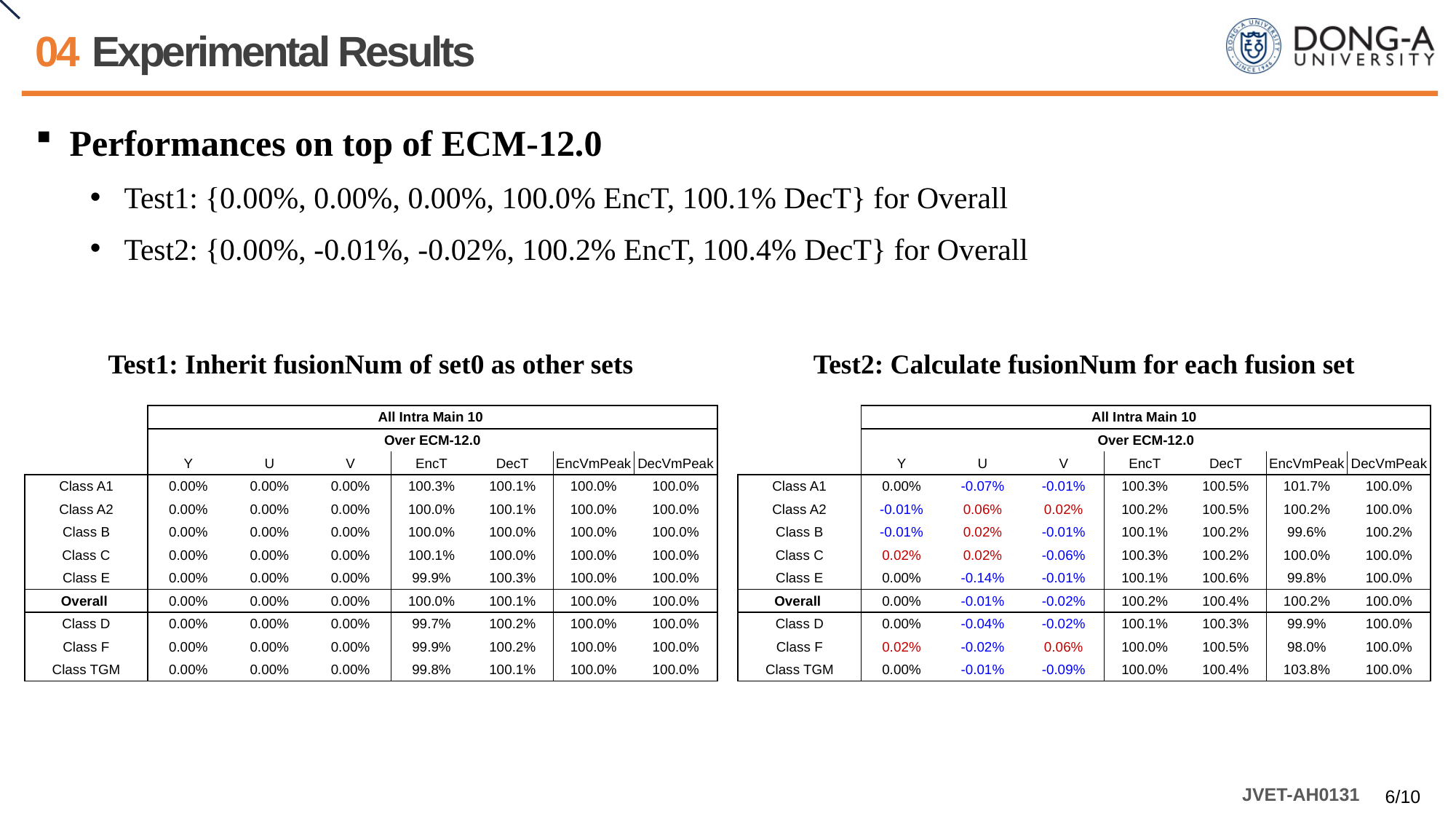

# 04 Experimental Results
Performances on top of ECM-12.0
Test1: {0.00%, 0.00%, 0.00%, 100.0% EncT, 100.1% DecT} for Overall
Test2: {0.00%, -0.01%, -0.02%, 100.2% EncT, 100.4% DecT} for Overall
Test1: Inherit fusionNum of set0 as other sets
Test2: Calculate fusionNum for each fusion set
|  | All Intra Main 10 |  |  |  |  |  |  |
| --- | --- | --- | --- | --- | --- | --- | --- |
|  | Over ECM-12.0 |  |  |  |  |  |  |
|  | Y | U | V | EncT | DecT | EncVmPeak | DecVmPeak |
| Class A1 | 0.00% | 0.00% | 0.00% | 100.3% | 100.1% | 100.0% | 100.0% |
| Class A2 | 0.00% | 0.00% | 0.00% | 100.0% | 100.1% | 100.0% | 100.0% |
| Class B | 0.00% | 0.00% | 0.00% | 100.0% | 100.0% | 100.0% | 100.0% |
| Class C | 0.00% | 0.00% | 0.00% | 100.1% | 100.0% | 100.0% | 100.0% |
| Class E | 0.00% | 0.00% | 0.00% | 99.9% | 100.3% | 100.0% | 100.0% |
| Overall | 0.00% | 0.00% | 0.00% | 100.0% | 100.1% | 100.0% | 100.0% |
| Class D | 0.00% | 0.00% | 0.00% | 99.7% | 100.2% | 100.0% | 100.0% |
| Class F | 0.00% | 0.00% | 0.00% | 99.9% | 100.2% | 100.0% | 100.0% |
| Class TGM | 0.00% | 0.00% | 0.00% | 99.8% | 100.1% | 100.0% | 100.0% |
|  | All Intra Main 10 |  |  |  |  |  |  |
| --- | --- | --- | --- | --- | --- | --- | --- |
|  | Over ECM-12.0 |  |  |  |  |  |  |
|  | Y | U | V | EncT | DecT | EncVmPeak | DecVmPeak |
| Class A1 | 0.00% | -0.07% | -0.01% | 100.3% | 100.5% | 101.7% | 100.0% |
| Class A2 | -0.01% | 0.06% | 0.02% | 100.2% | 100.5% | 100.2% | 100.0% |
| Class B | -0.01% | 0.02% | -0.01% | 100.1% | 100.2% | 99.6% | 100.2% |
| Class C | 0.02% | 0.02% | -0.06% | 100.3% | 100.2% | 100.0% | 100.0% |
| Class E | 0.00% | -0.14% | -0.01% | 100.1% | 100.6% | 99.8% | 100.0% |
| Overall | 0.00% | -0.01% | -0.02% | 100.2% | 100.4% | 100.2% | 100.0% |
| Class D | 0.00% | -0.04% | -0.02% | 100.1% | 100.3% | 99.9% | 100.0% |
| Class F | 0.02% | -0.02% | 0.06% | 100.0% | 100.5% | 98.0% | 100.0% |
| Class TGM | 0.00% | -0.01% | -0.09% | 100.0% | 100.4% | 103.8% | 100.0% |